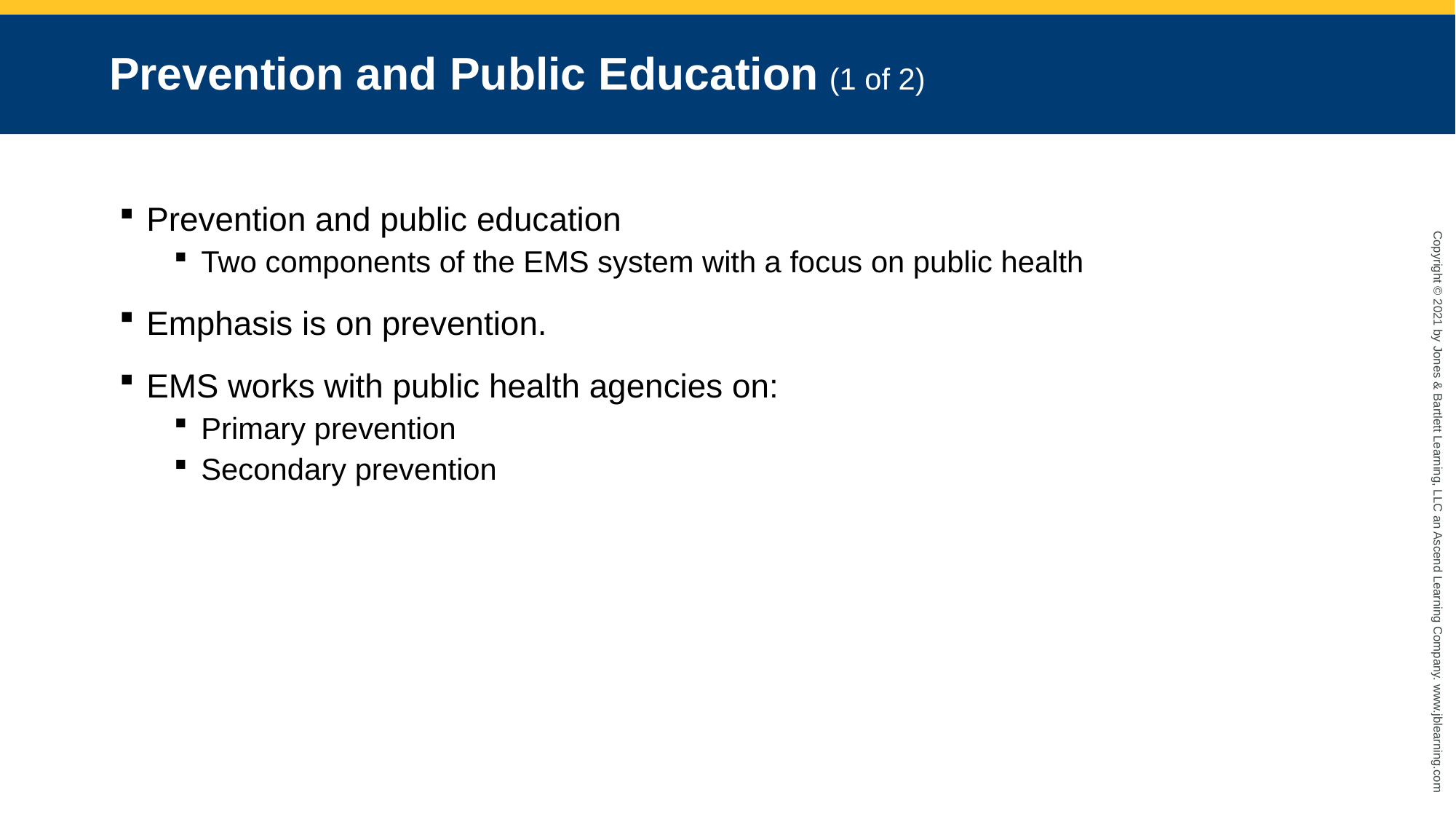

Prevention and Public Education (1 of 2)
Prevention and public education
Two components of the EMS system with a focus on public health
Emphasis is on prevention.
EMS works with public health agencies on:
Primary prevention
Secondary prevention